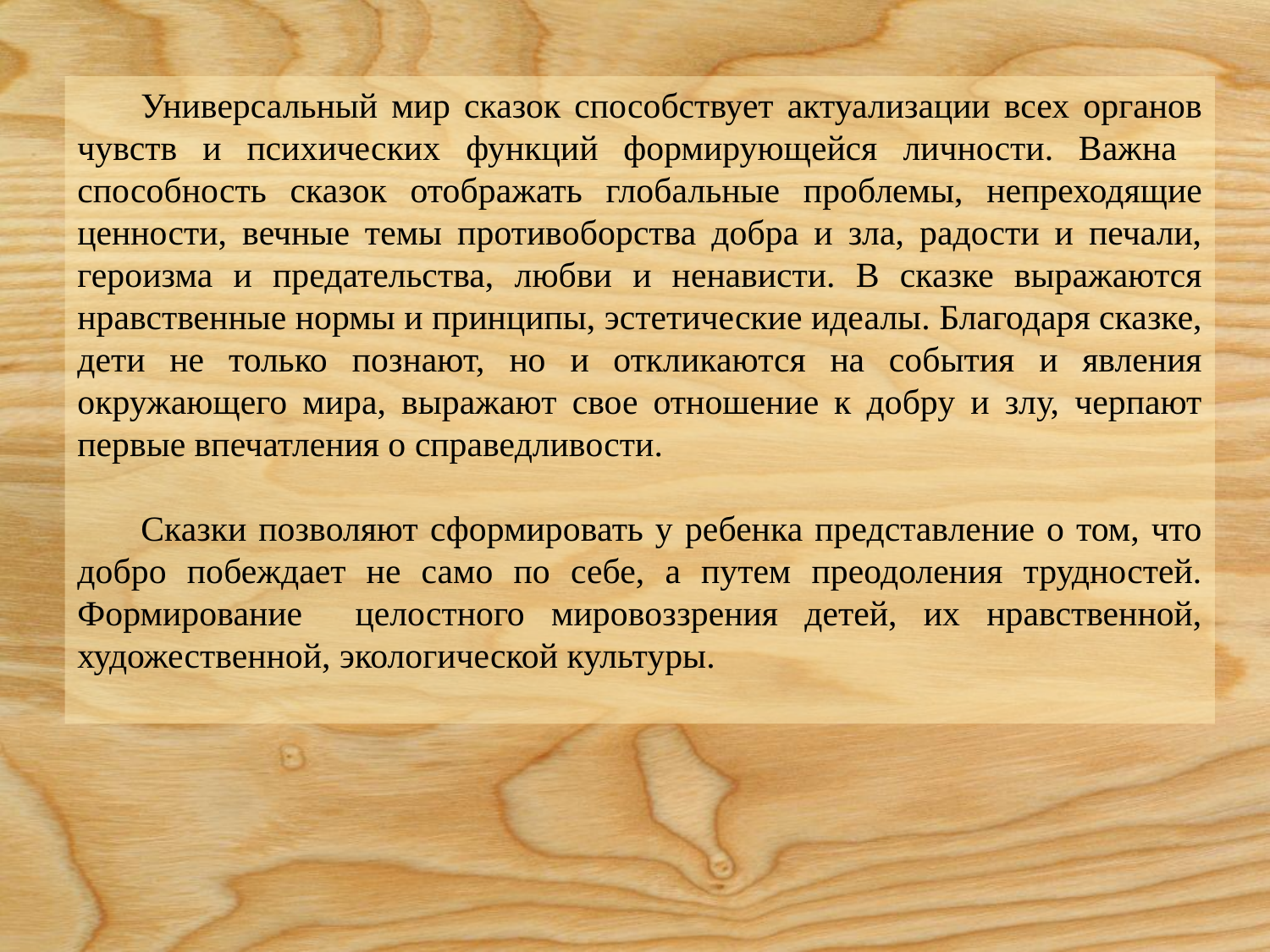

Универсальный мир сказок способствует актуализации всех органов чувств и психических функций формирующейся личности. Важна  способность сказок отображать глобальные проблемы, непреходящие ценности, вечные темы противоборства добра и зла, радости и печали, героизма и предательства, любви и ненависти. В сказке выражаются нравственные нормы и принципы, эстетические идеалы. Благодаря сказке, дети не только познают, но и откликаются на события и явления окружающего мира, выражают свое отношение к добру и злу, черпают первые впечатления о справедливости.

Сказки позволяют сформировать у ребенка представление о том, что добро побеждает не само по себе, а путем преодоления трудностей. Формирование  целостного мировоззрения детей, их нравственной, художественной, экологической культуры.